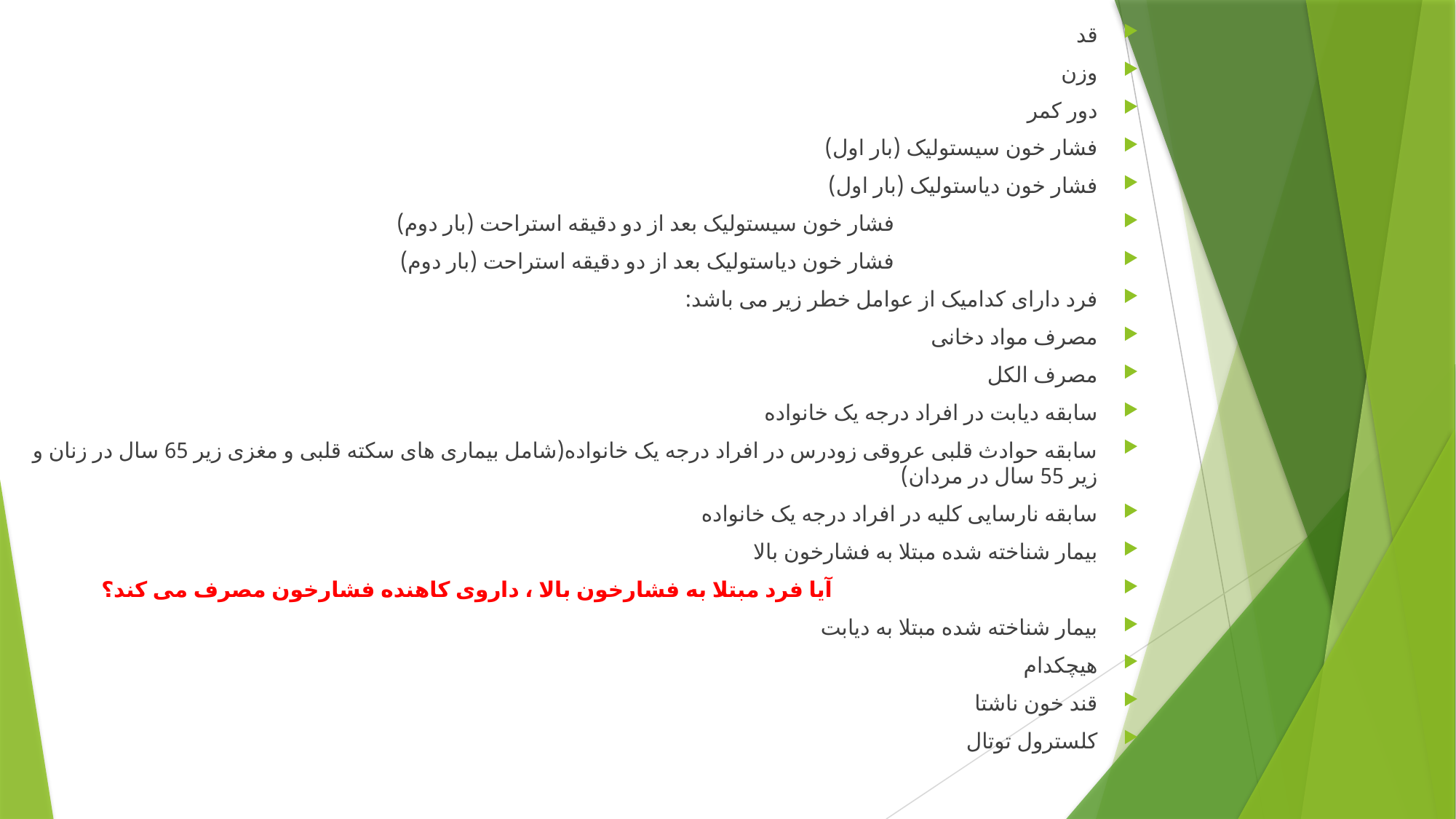

قد
وزن
دور کمر
فشار خون سيستوليک (بار اول)
فشار خون دياستوليک (بار اول)
                                    فشار خون سيستوليک بعد از دو دقيقه استراحت (بار دوم)
                                    فشار خون دياستوليک بعد از دو دقيقه استراحت (بار دوم)
فرد دارای کدامیک از عوامل خطر زیر می باشد:
مصرف مواد دخانی
مصرف الکل
سابقه دیابت در افراد درجه یک خانواده
سابقه حوادث قلبی عروقی زودرس در افراد درجه یک خانواده(شامل بیماری های سکته قلبی و مغزی زیر 65 سال در زنان و زیر 55 سال در مردان)
سابقه نارسایی کلیه در افراد درجه یک خانواده
بیمار شناخته شده مبتلا به فشارخون بالا
                                               آیا فرد مبتلا به فشارخون بالا ، داروی کاهنده فشارخون مصرف می کند؟
بیمار شناخته شده مبتلا به دیابت
هیچکدام
قند خون ناشتا
کلسترول توتال